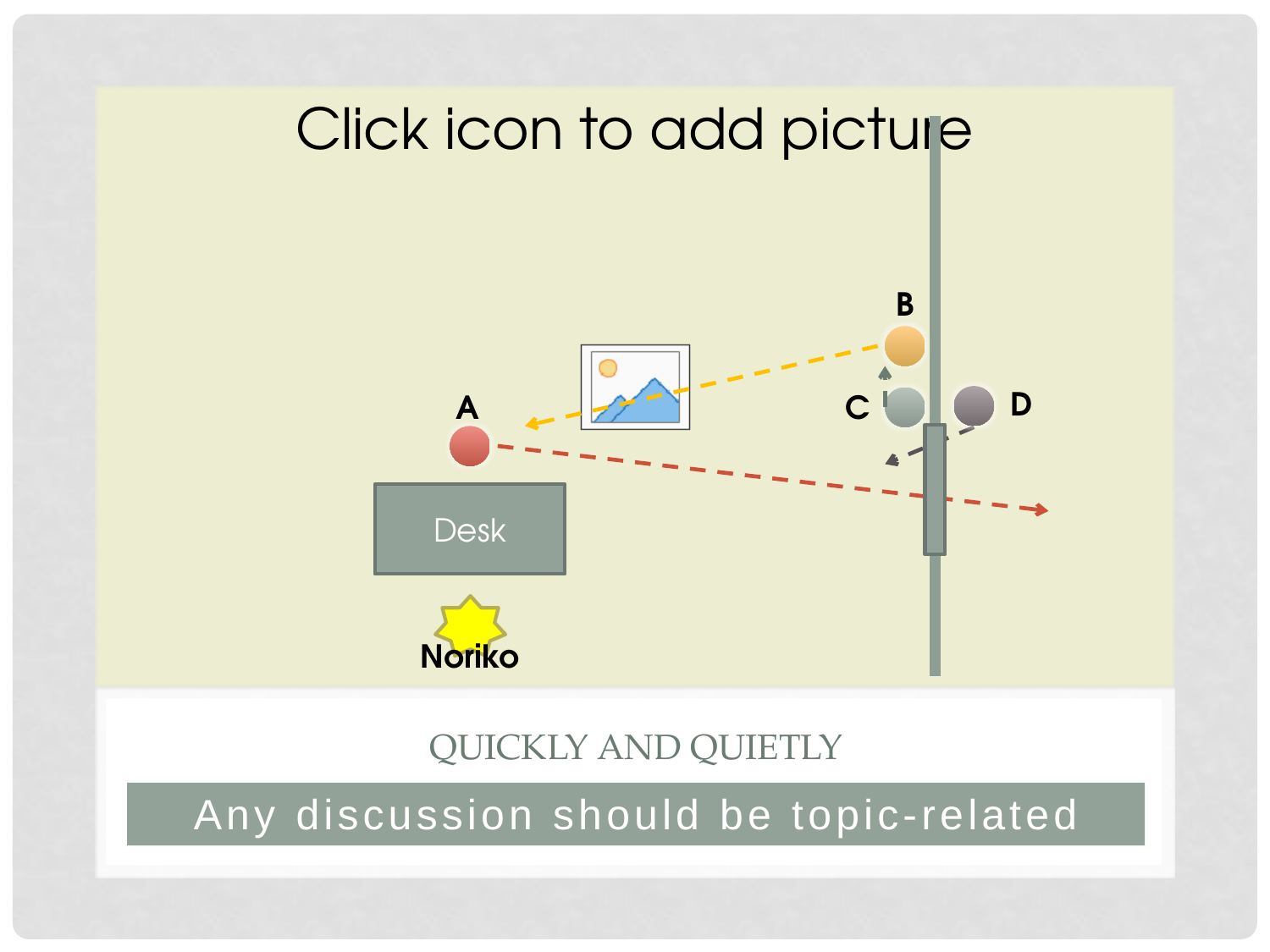

B

D
A
C

Desk

Noriko
# Quickly and quietly
Any discussion should be topic-related